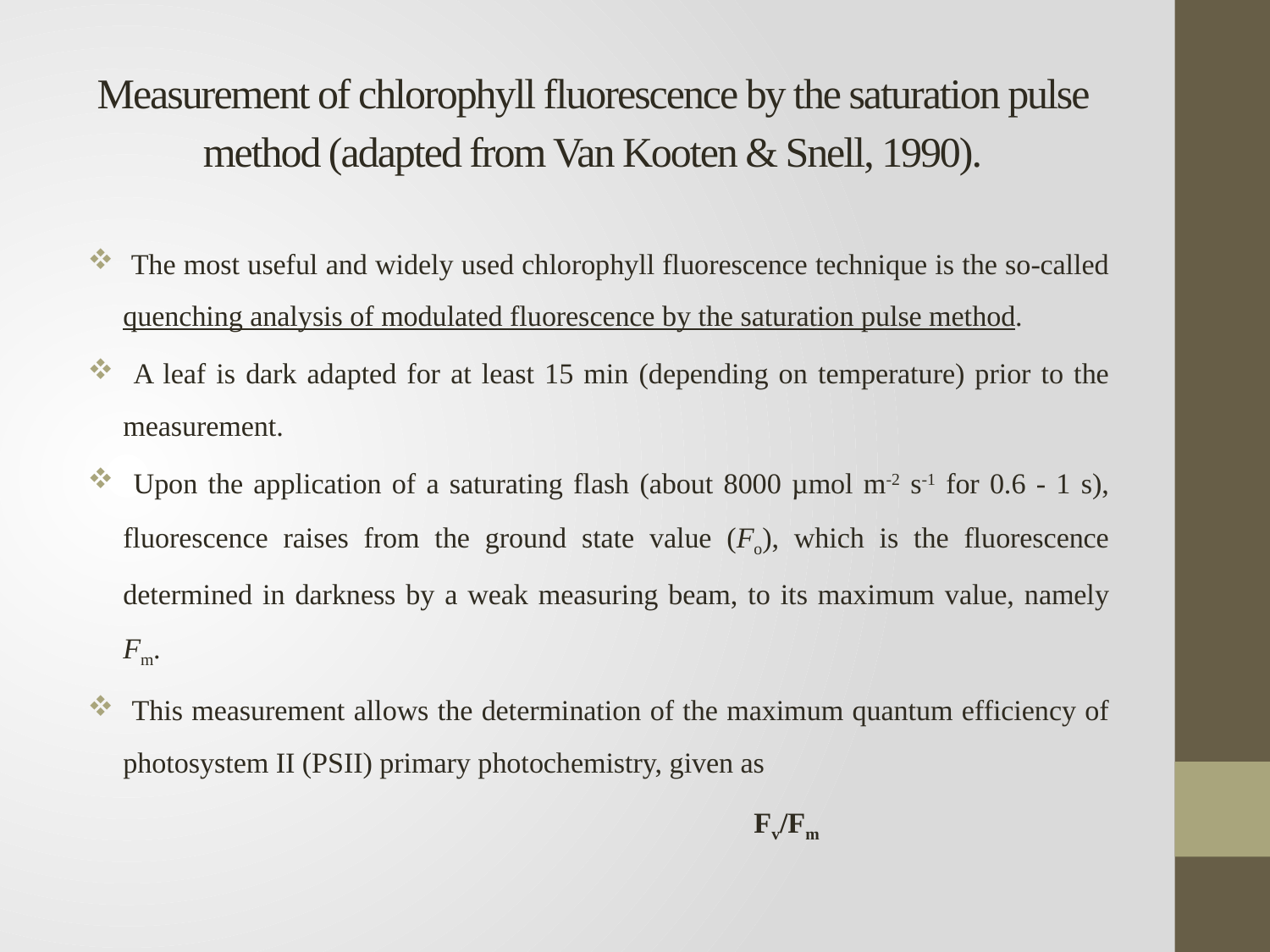

# Measurement of chlorophyll fluorescence by the saturation pulse method (adapted from Van Kooten & Snell, 1990).
 The most useful and widely used chlorophyll fluorescence technique is the so-called quenching analysis of modulated fluorescence by the saturation pulse method.
 A leaf is dark adapted for at least 15 min (depending on temperature) prior to the measurement.
 Upon the application of a saturating flash (about 8000 µmol m-2 s-1 for 0.6 - 1 s), fluorescence raises from the ground state value (Fo), which is the fluorescence determined in darkness by a weak measuring beam, to its maximum value, namely Fm.
 This measurement allows the determination of the maximum quantum efficiency of photosystem II (PSII) primary photochemistry, given as
                                                                                            Fv/Fm